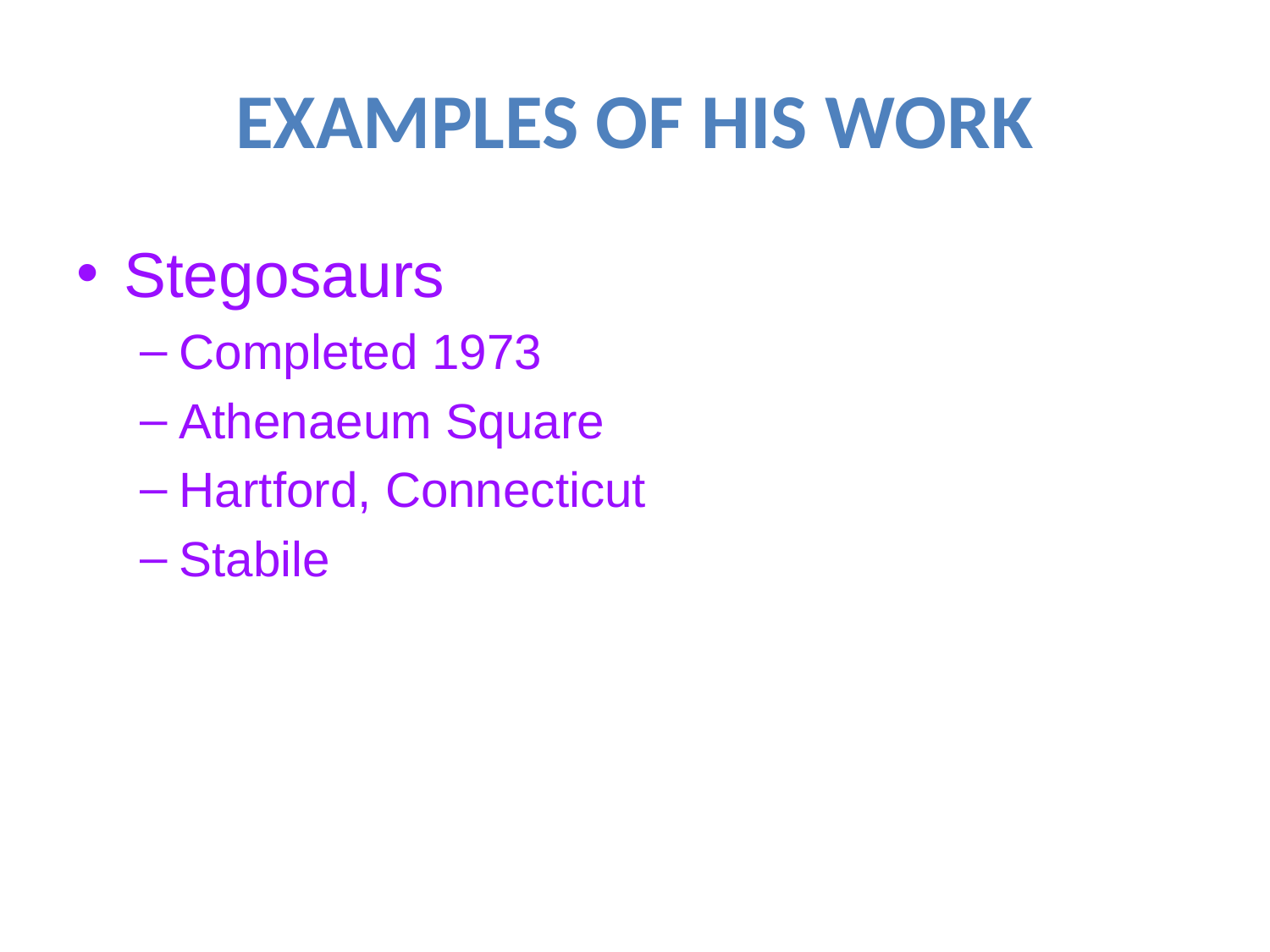

# Examples of His Work
Stegosaurs
Completed 1973
Athenaeum Square
Hartford, Connecticut
Stabile